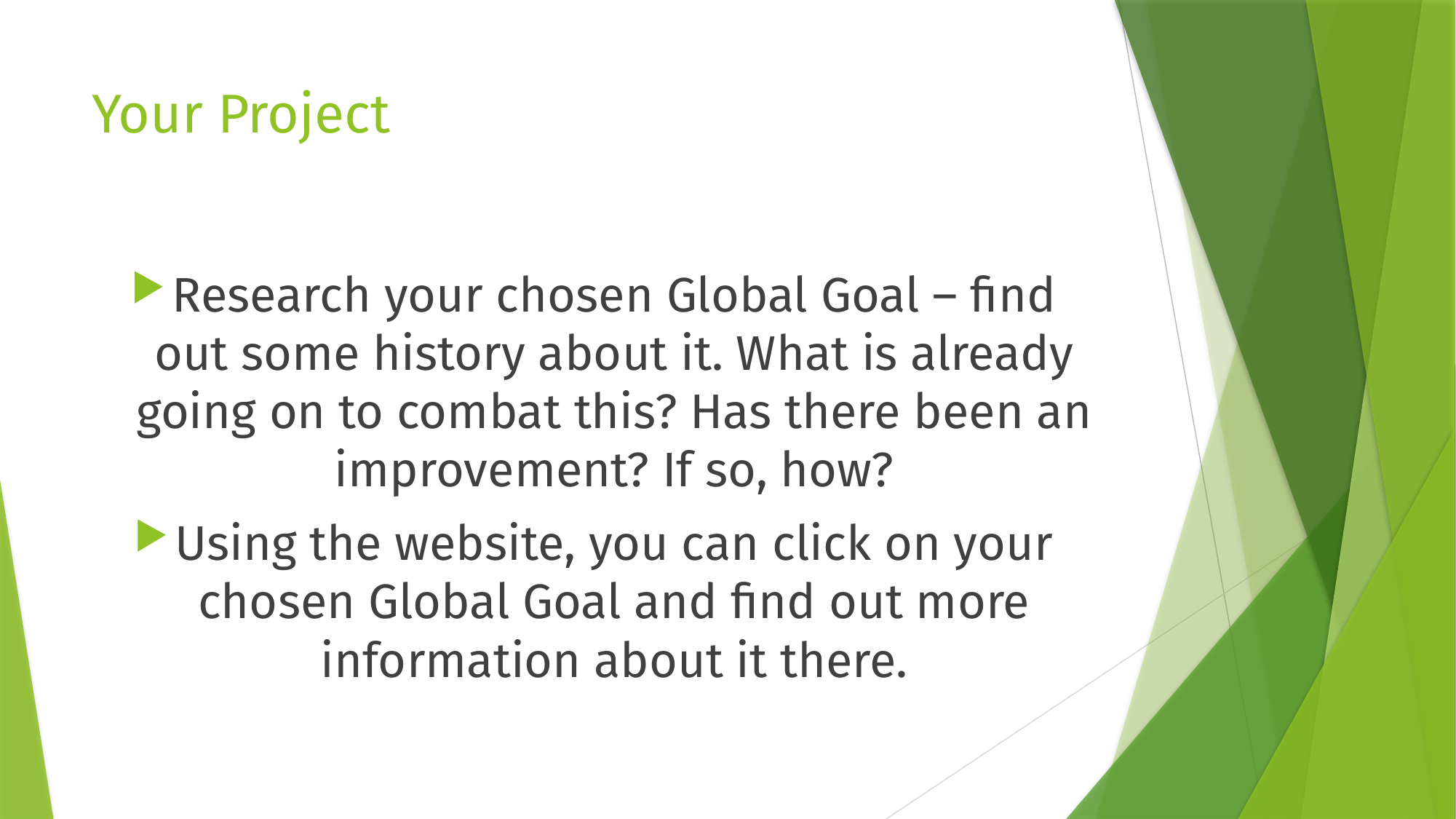

# Your Project
Research your chosen Global Goal – find out some history about it. What is already going on to combat this? Has there been an improvement? If so, how?
Using the website, you can click on your chosen Global Goal and find out more information about it there.